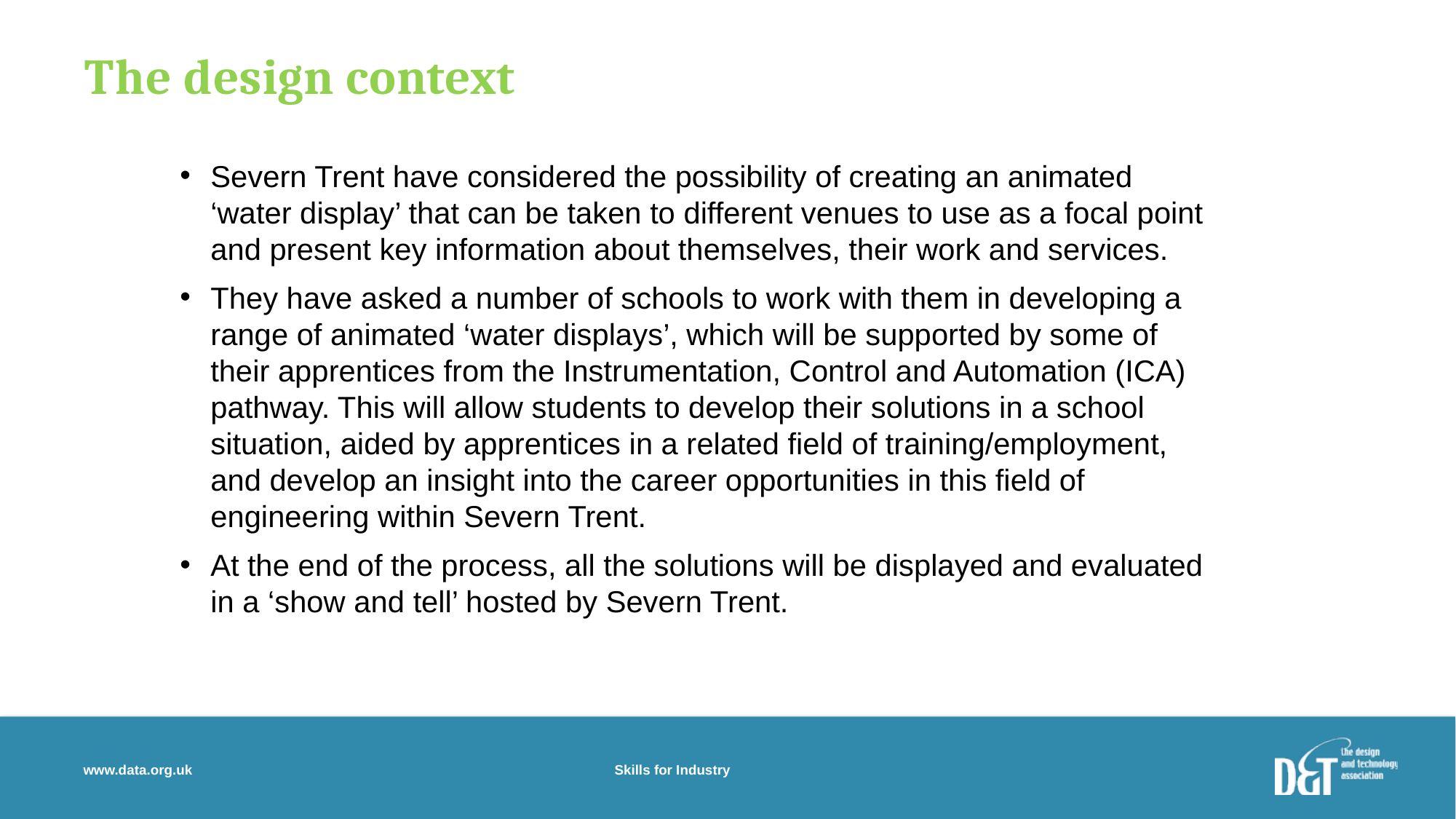

# The design context
Severn Trent have considered the possibility of creating an animated ‘water display’ that can be taken to different venues to use as a focal point and present key information about themselves, their work and services.
They have asked a number of schools to work with them in developing a range of animated ‘water displays’, which will be supported by some of their apprentices from the Instrumentation, Control and Automation (ICA) pathway. This will allow students to develop their solutions in a school situation, aided by apprentices in a related field of training/employment, and develop an insight into the career opportunities in this field of engineering within Severn Trent.
At the end of the process, all the solutions will be displayed and evaluated in a ‘show and tell’ hosted by Severn Trent.